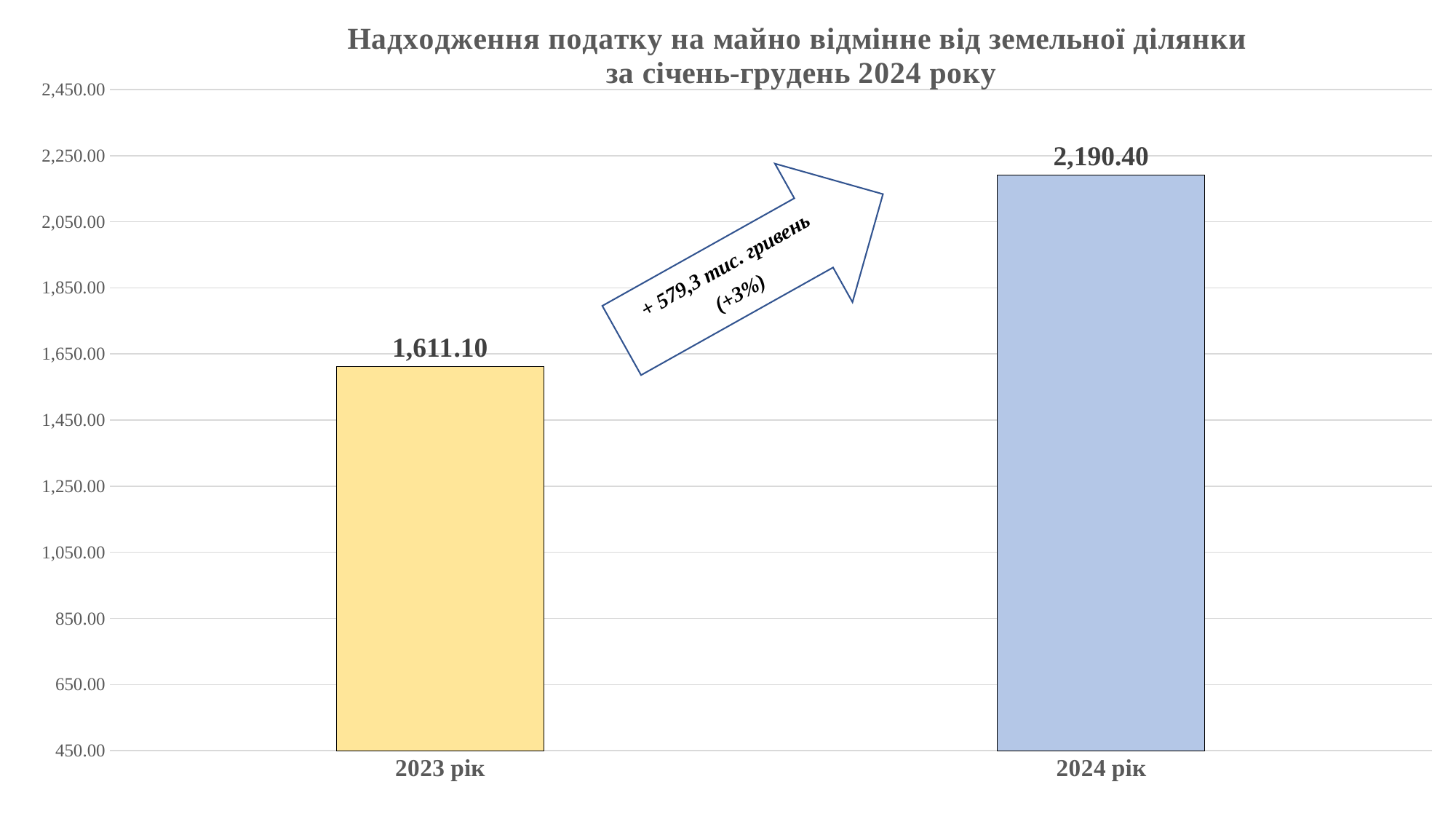

### Chart: Надходження податку на майно відмінне від земельної ділянки
за січень-грудень 2024 року

| Category |  |
|---|---|
| 2023 рік | 1611.1 |
| 2024 рік | 2190.4 |
+ 579,3 тис. гривень
(+3%),